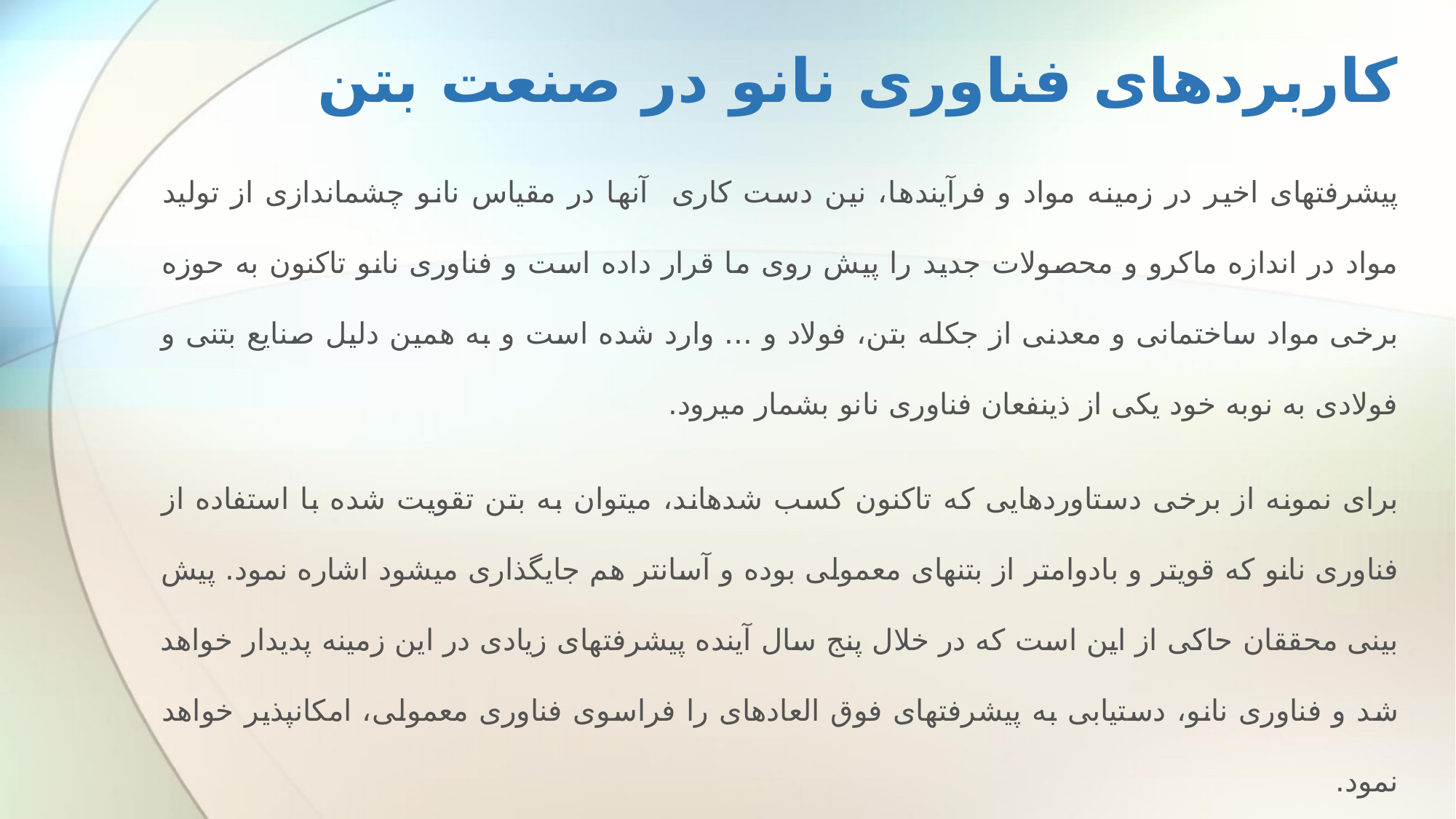

# کاربردهای فناوری نانو در صنعت بتن
پیشرفت­های اخیر در زمینه مواد و فرآیندها، نین دست کاری  آنها در مقیاس نانو چشم­اندازی از تولید مواد در اندازه ماکرو و محصولات جدید را پیش روی ما قرار داده است و فناوری نانو تاکنون به حوزه برخی مواد ساختمانی و معدنی از جکله بتن، فولاد و ... وارد شده است و به همین دلیل صنایع بتنی و فولادی به نوبه خود یکی از ذینفعان فناوری نانو بشمار می­رود.
برای نمونه از برخی دستاوردهایی که تاکنون کسب شده­اند، می­توان به بتن تقویت شده با استفاده از فناوری نانو که قوی­تر و بادوام­تر از بتن­های معمولی بوده و آسان­تر هم جایگذاری می­شود اشاره نمود. پیش بینی محققان حاکی از این است که در خلال پنج سال آینده پیشرفت­های زیادی در این زمینه پدیدار خواهد شد و فناوری نانو، دستیابی به پیشرفت­های فوق العاده­ای را فراسوی فناوری معمولی، امکان­پذیر خواهد نمود.